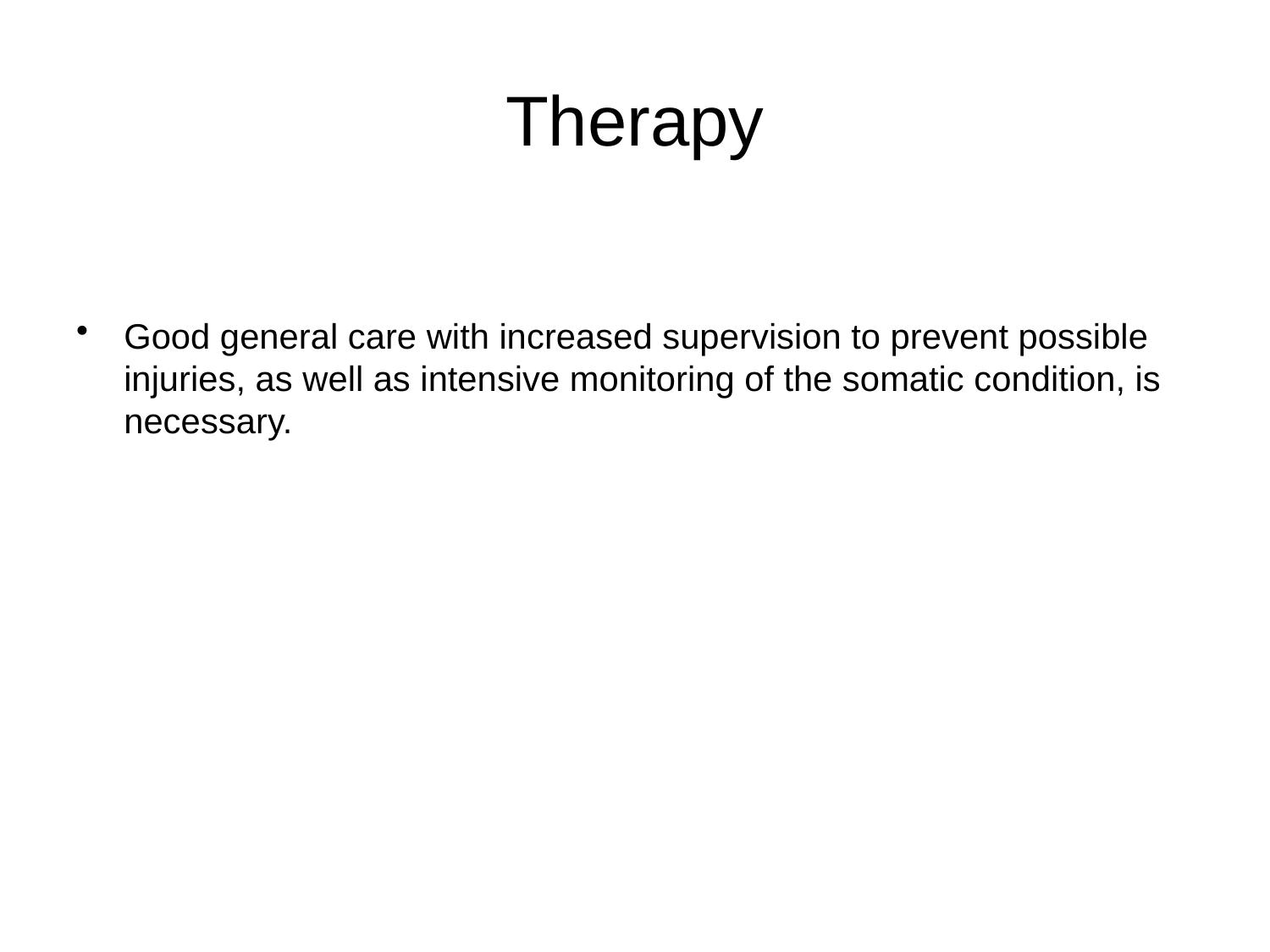

# Therapy
Good general care with increased supervision to prevent possible injuries, as well as intensive monitoring of the somatic condition, is necessary.